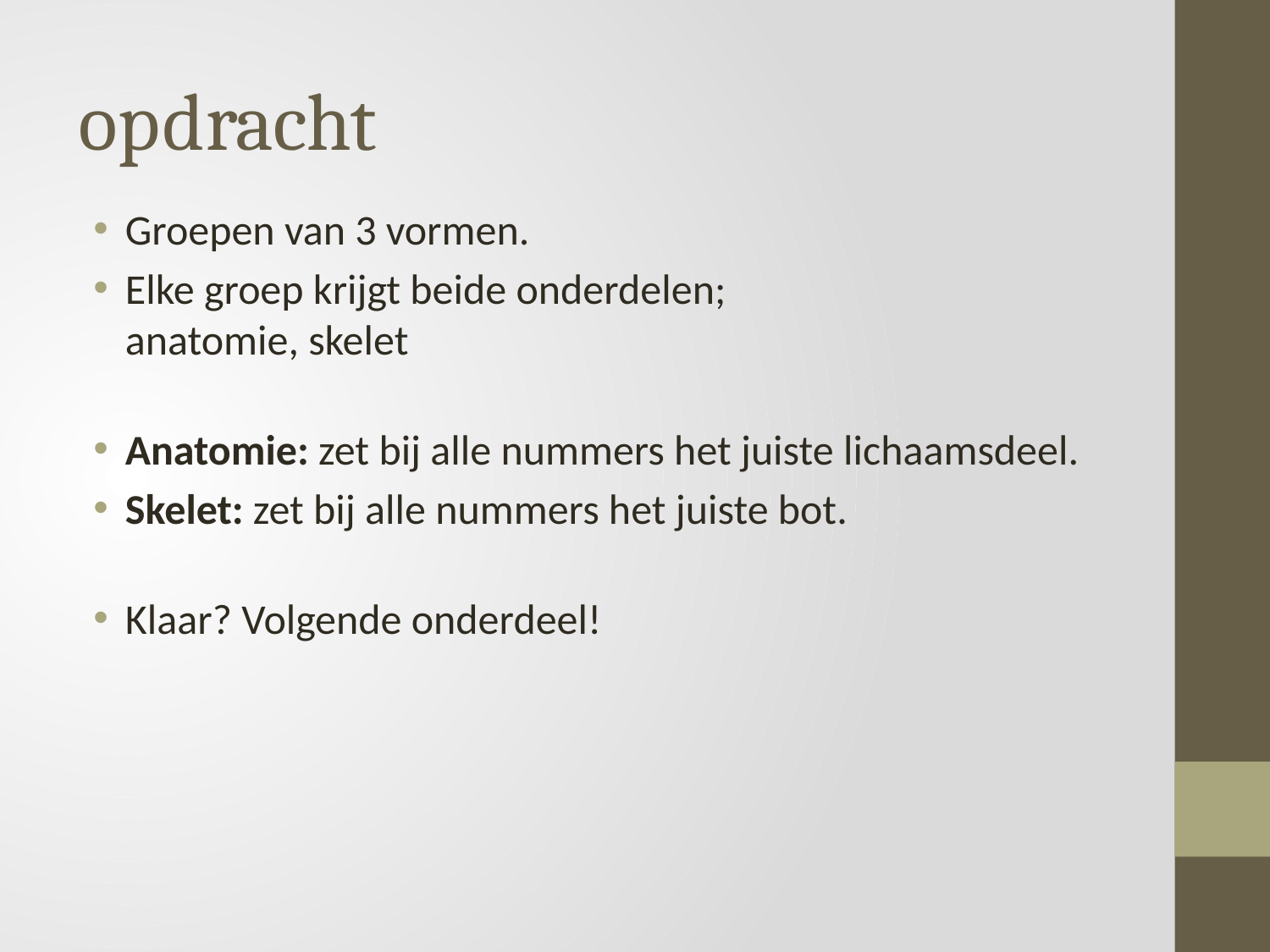

# opdracht
Groepen van 3 vormen.
Elke groep krijgt beide onderdelen;
anatomie, skelet
Anatomie: zet bij alle nummers het juiste lichaamsdeel.
Skelet: zet bij alle nummers het juiste bot.
Klaar? Volgende onderdeel!